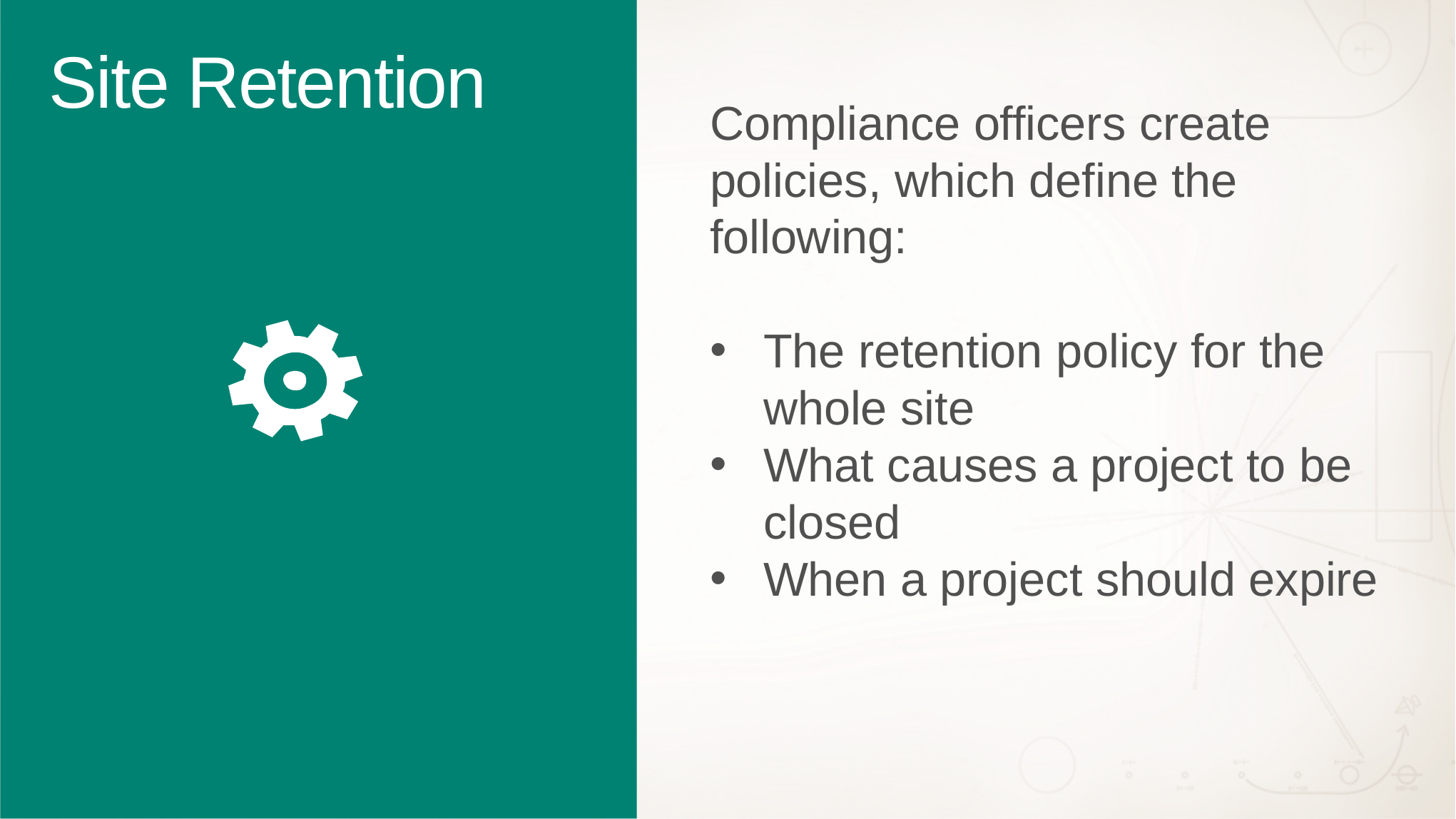

# Site Retention
Compliance officers create policies, which define the following:

The retention policy for the whole site
What causes a project to be closed
When a project should expire